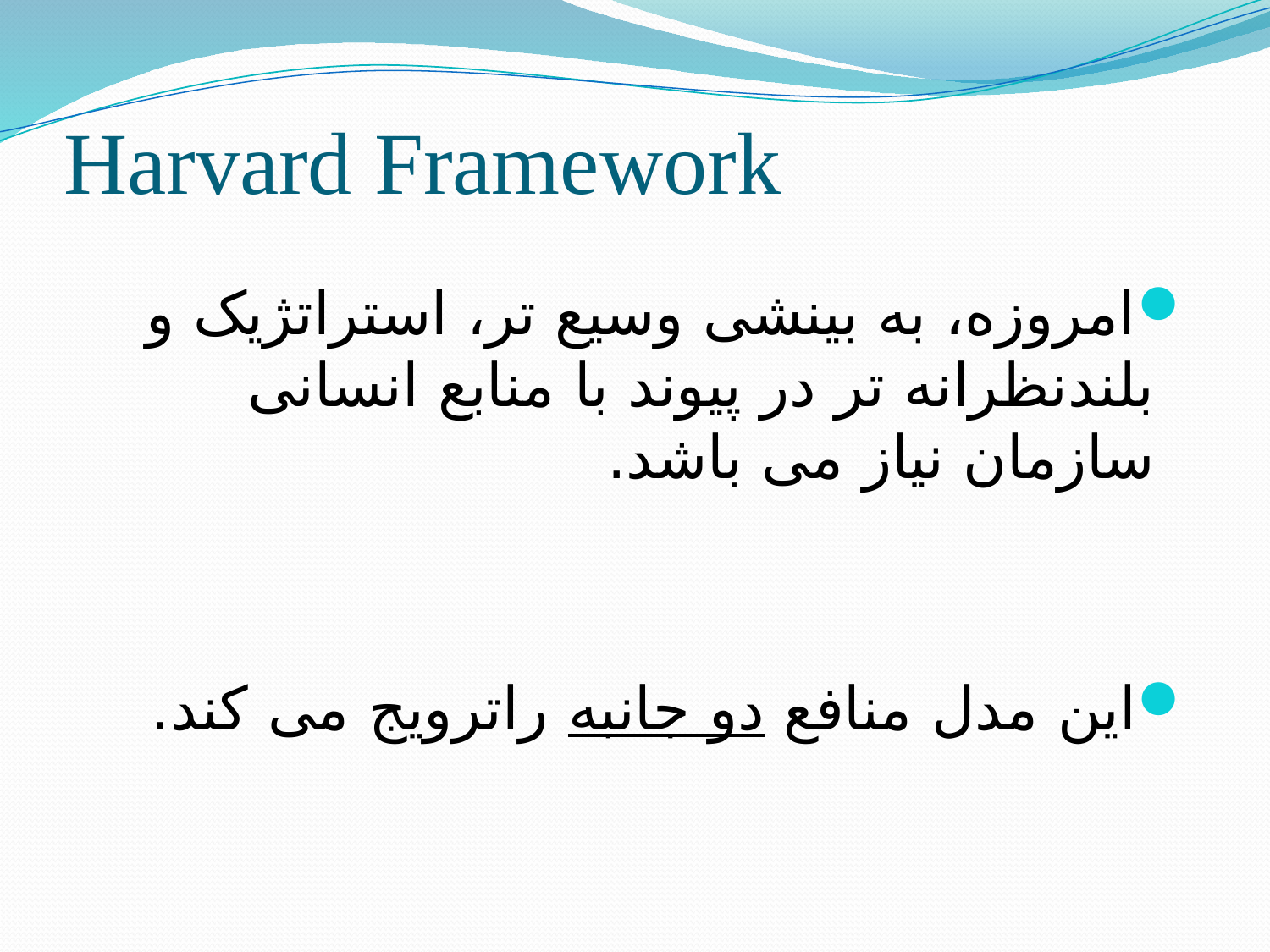

# Harvard Framework
امروزه، به بینشی وسیع تر، استراتژیک و بلندنظرانه تر در پیوند با منابع انسانی سازمان نیاز می باشد.

این مدل منافع دو جانبه راترویج می کند.